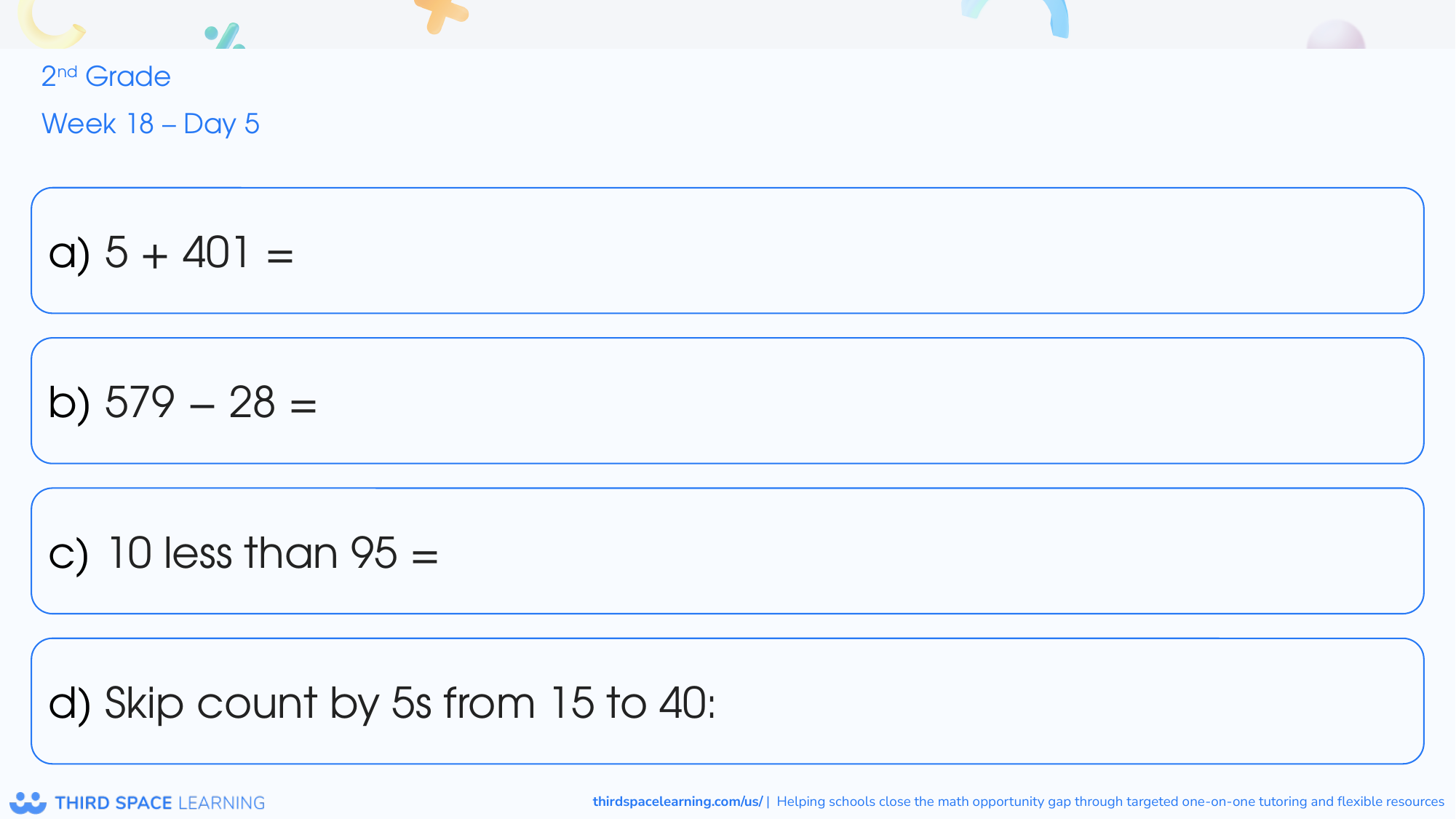

2nd Grade
Week 18 – Day 5
5 + 401 =
579 − 28 =
10 less than 95 =
Skip count by 5s from 15 to 40: